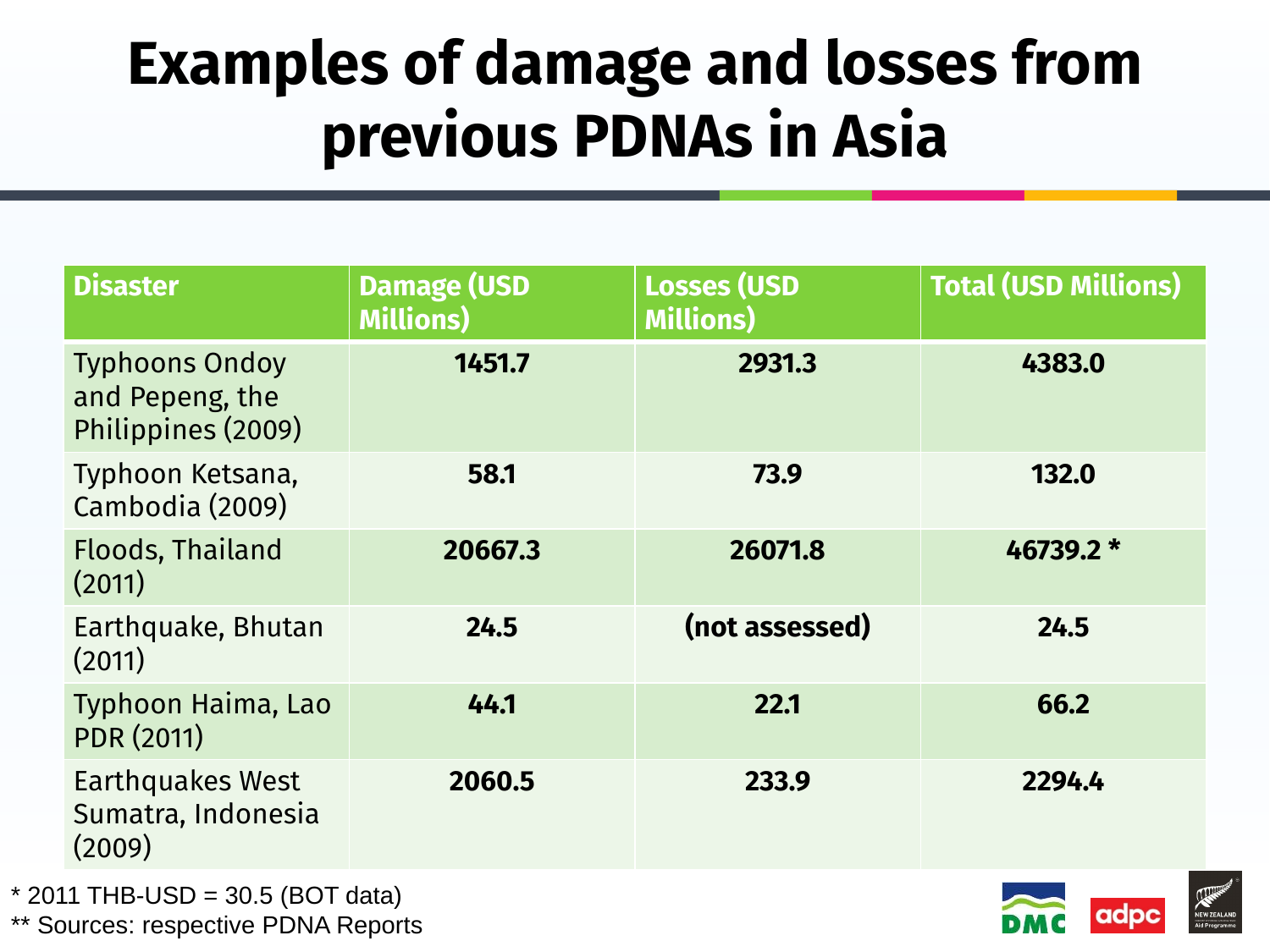

# Examples of damage and losses from previous PDNAs in Asia
| Disaster | Damage (USD Millions) | Losses (USD Millions) | Total (USD Millions) |
| --- | --- | --- | --- |
| Typhoons Ondoy and Pepeng, the Philippines (2009) | 1451.7 | 2931.3 | 4383.0 |
| Typhoon Ketsana, Cambodia (2009) | 58.1 | 73.9 | 132.0 |
| Floods, Thailand (2011) | 20667.3 | 26071.8 | 46739.2 \* |
| Earthquake, Bhutan (2011) | 24.5 | (not assessed) | 24.5 |
| Typhoon Haima, Lao PDR (2011) | 44.1 | 22.1 | 66.2 |
| Earthquakes West Sumatra, Indonesia (2009) | 2060.5 | 233.9 | 2294.4 |
* 2011 THB-USD = 30.5 (BOT data)
** Sources: respective PDNA Reports